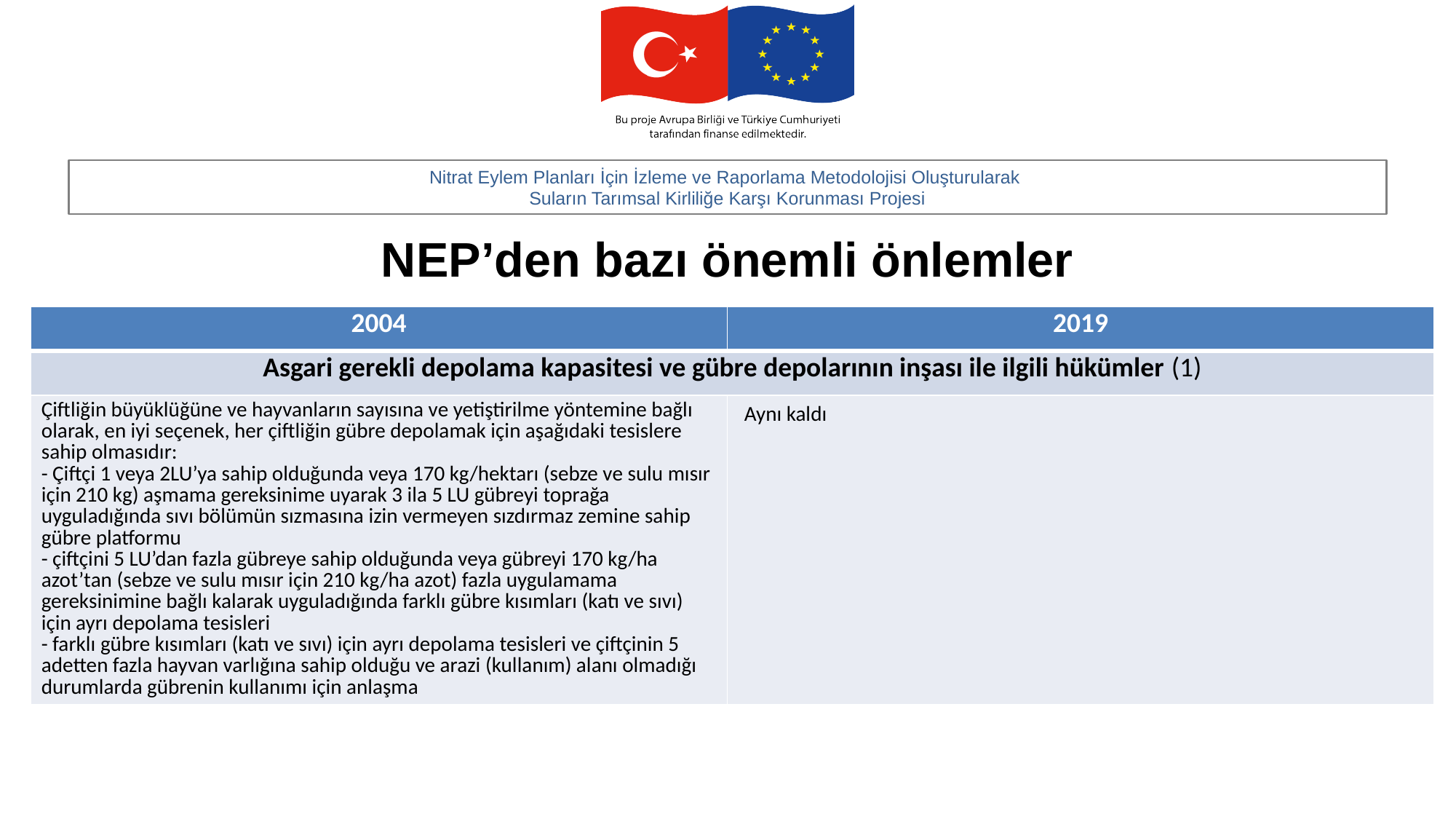

# NEP’den bazı önemli önlemler
| 2004 | 2019 |
| --- | --- |
| Asgari gerekli depolama kapasitesi ve gübre depolarının inşası ile ilgili hükümler (1) |  |
| Çiftliğin büyüklüğüne ve hayvanların sayısına ve yetiştirilme yöntemine bağlı olarak, en iyi seçenek, her çiftliğin gübre depolamak için aşağıdaki tesislere sahip olmasıdır: - Çiftçi 1 veya 2LU’ya sahip olduğunda veya 170 kg/hektarı (sebze ve sulu mısır için 210 kg) aşmama gereksinime uyarak 3 ila 5 LU gübreyi toprağa uyguladığında sıvı bölümün sızmasına izin vermeyen sızdırmaz zemine sahip gübre platformu - çiftçini 5 LU’dan fazla gübreye sahip olduğunda veya gübreyi 170 kg/ha azot’tan (sebze ve sulu mısır için 210 kg/ha azot) fazla uygulamama gereksinimine bağlı kalarak uyguladığında farklı gübre kısımları (katı ve sıvı) için ayrı depolama tesisleri - farklı gübre kısımları (katı ve sıvı) için ayrı depolama tesisleri ve çiftçinin 5 adetten fazla hayvan varlığına sahip olduğu ve arazi (kullanım) alanı olmadığı durumlarda gübrenin kullanımı için anlaşma | Aynı kaldı |
.

.